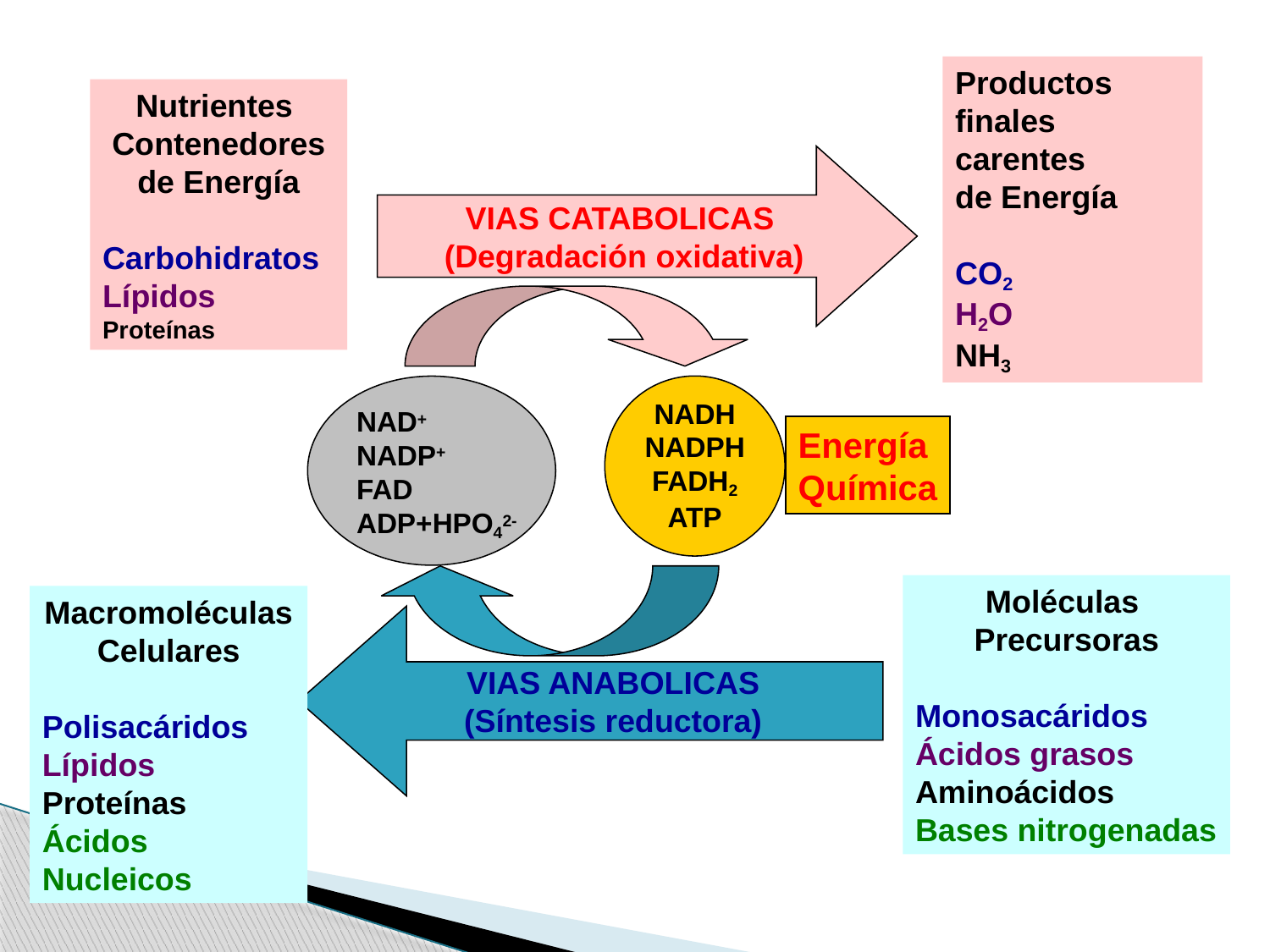

Productos
finales
carentes
de Energía

CO2
H2O
NH3
VIAS CATABOLICAS
(Degradación oxidativa)
Nutrientes
Contenedores
de Energía

Carbohidratos
Lípidos
Proteínas

NADH
NADPH
FADH2
ATP

Energía
Química

NAD+
NADP+
FAD
ADP+HPO42-

Moléculas
Precursoras

Monosacáridos
Ácidos grasos
Aminoácidos
Bases nitrogenadas
Macromoléculas
Celulares

Polisacáridos
Lípidos
Proteínas
Ácidos Nucleicos
VIAS ANABOLICAS
(Síntesis reductora)